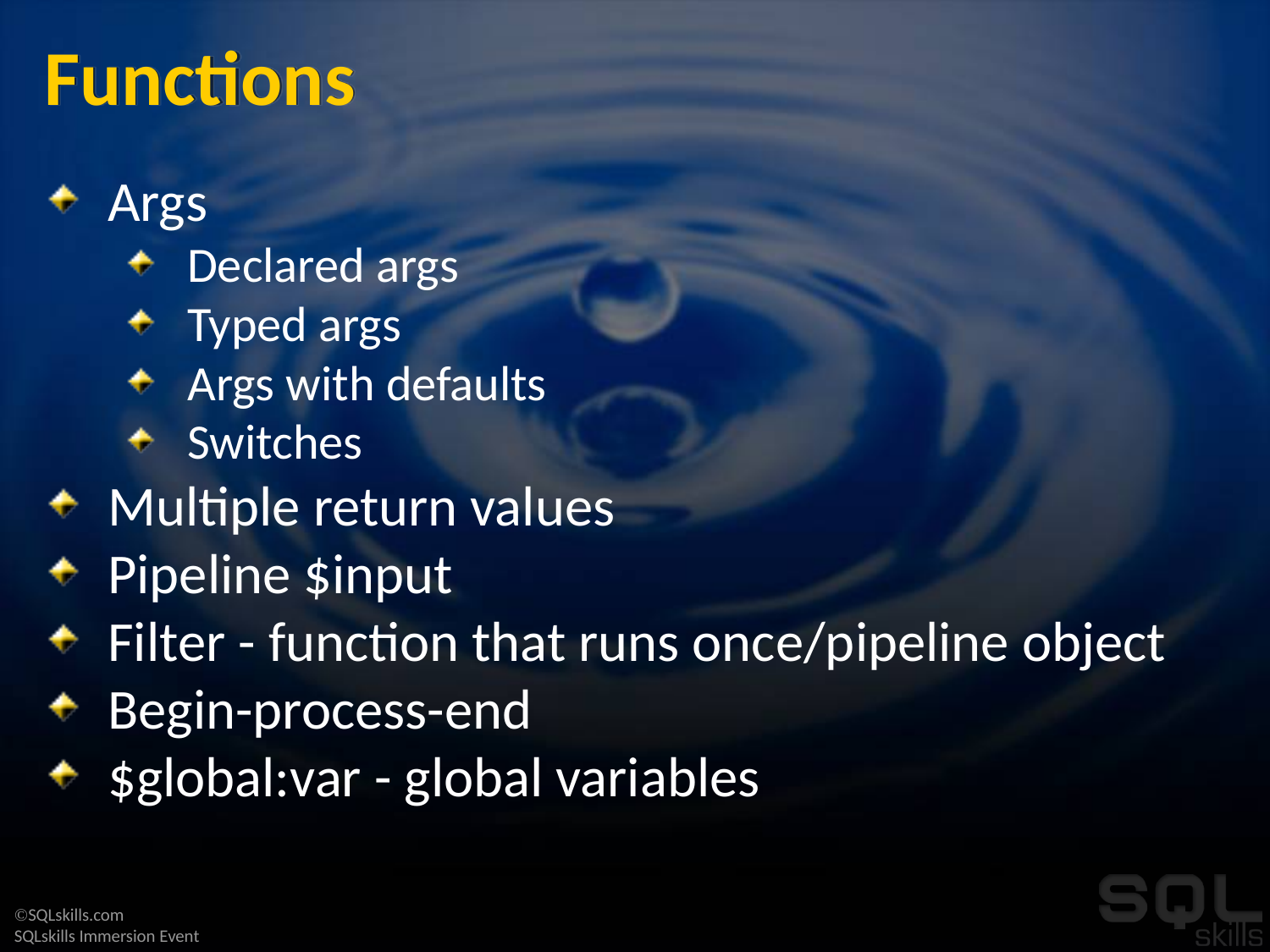

# Functions
Args
Declared args
Typed args
Args with defaults
Switches
Multiple return values
Pipeline $input
Filter - function that runs once/pipeline object
Begin-process-end
$global:var - global variables